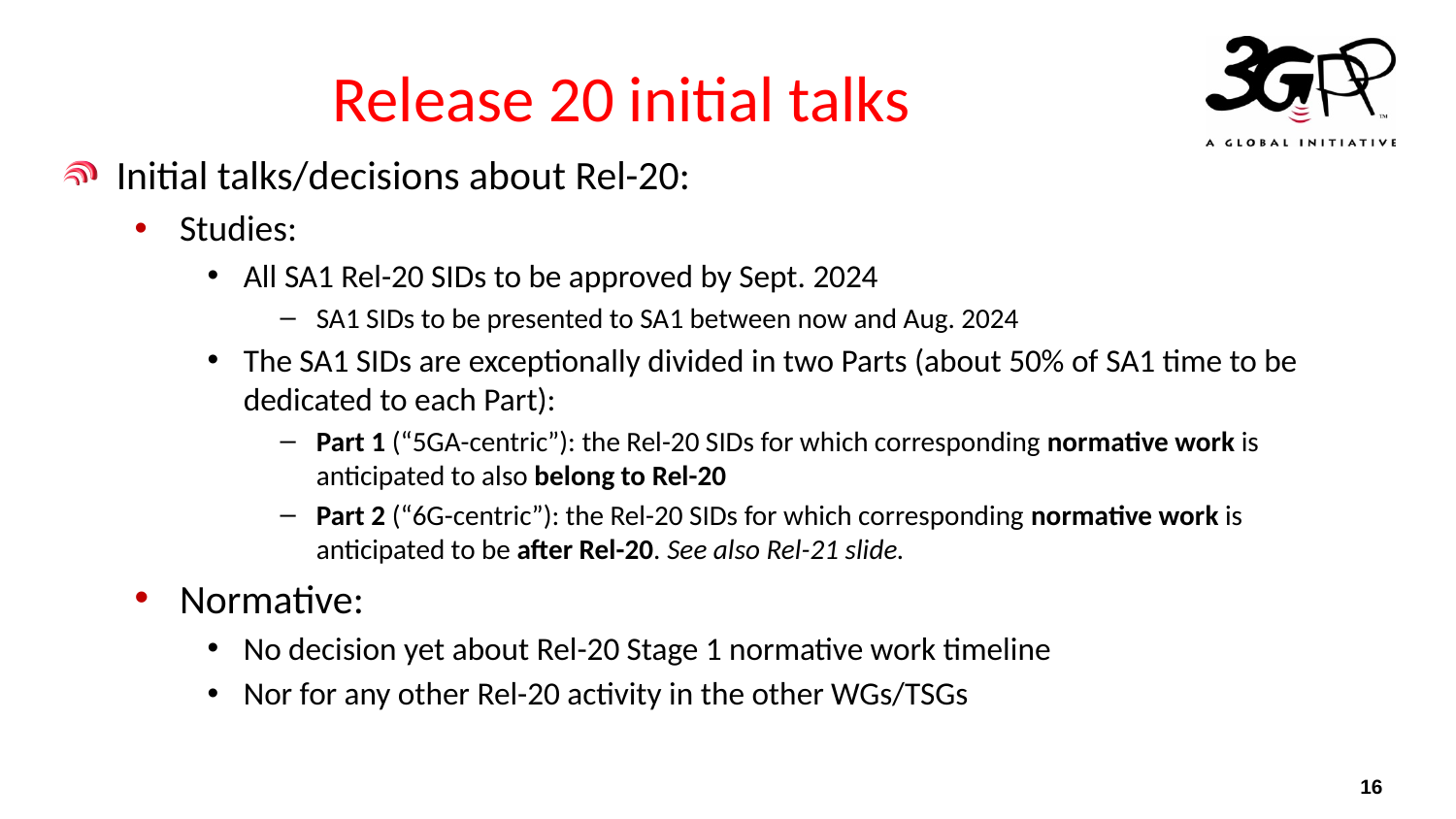

# Release 20 initial talks
Initial talks/decisions about Rel-20:
Studies:
All SA1 Rel-20 SIDs to be approved by Sept. 2024
SA1 SIDs to be presented to SA1 between now and Aug. 2024
The SA1 SIDs are exceptionally divided in two Parts (about 50% of SA1 time to be dedicated to each Part):
Part 1 (“5GA-centric”): the Rel-20 SIDs for which corresponding normative work is anticipated to also belong to Rel-20
Part 2 (“6G-centric”): the Rel-20 SIDs for which corresponding normative work is anticipated to be after Rel-20. See also Rel-21 slide.
Normative:
No decision yet about Rel-20 Stage 1 normative work timeline
Nor for any other Rel-20 activity in the other WGs/TSGs